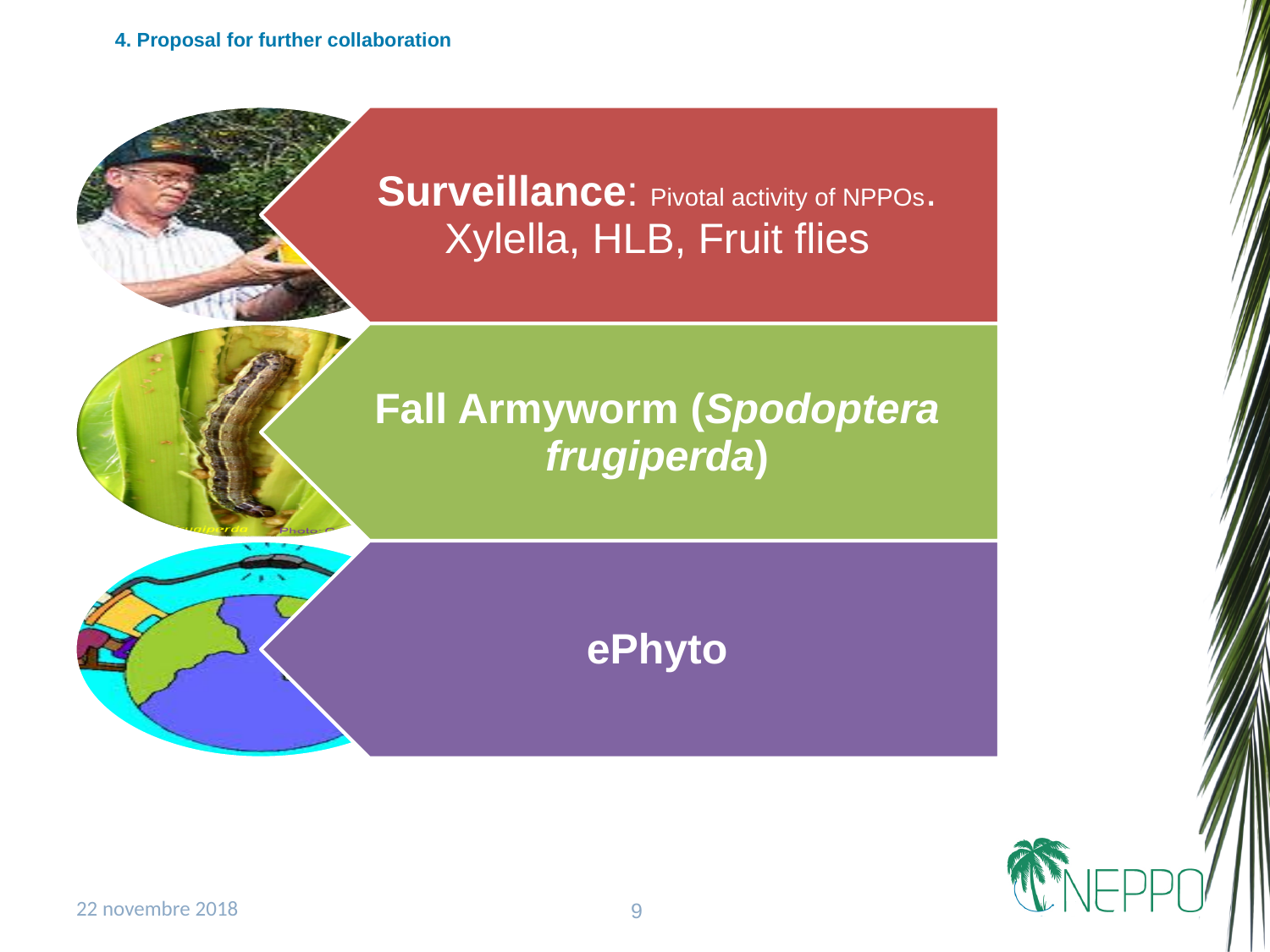

# 4. Proposal for further collaboration
Surveillance: Pivotal activity of NPPOs. Xylella, HLB, Fruit flies
Fall Armyworm (Spodoptera frugiperda)
ePhyto
22 novembre 2018
9